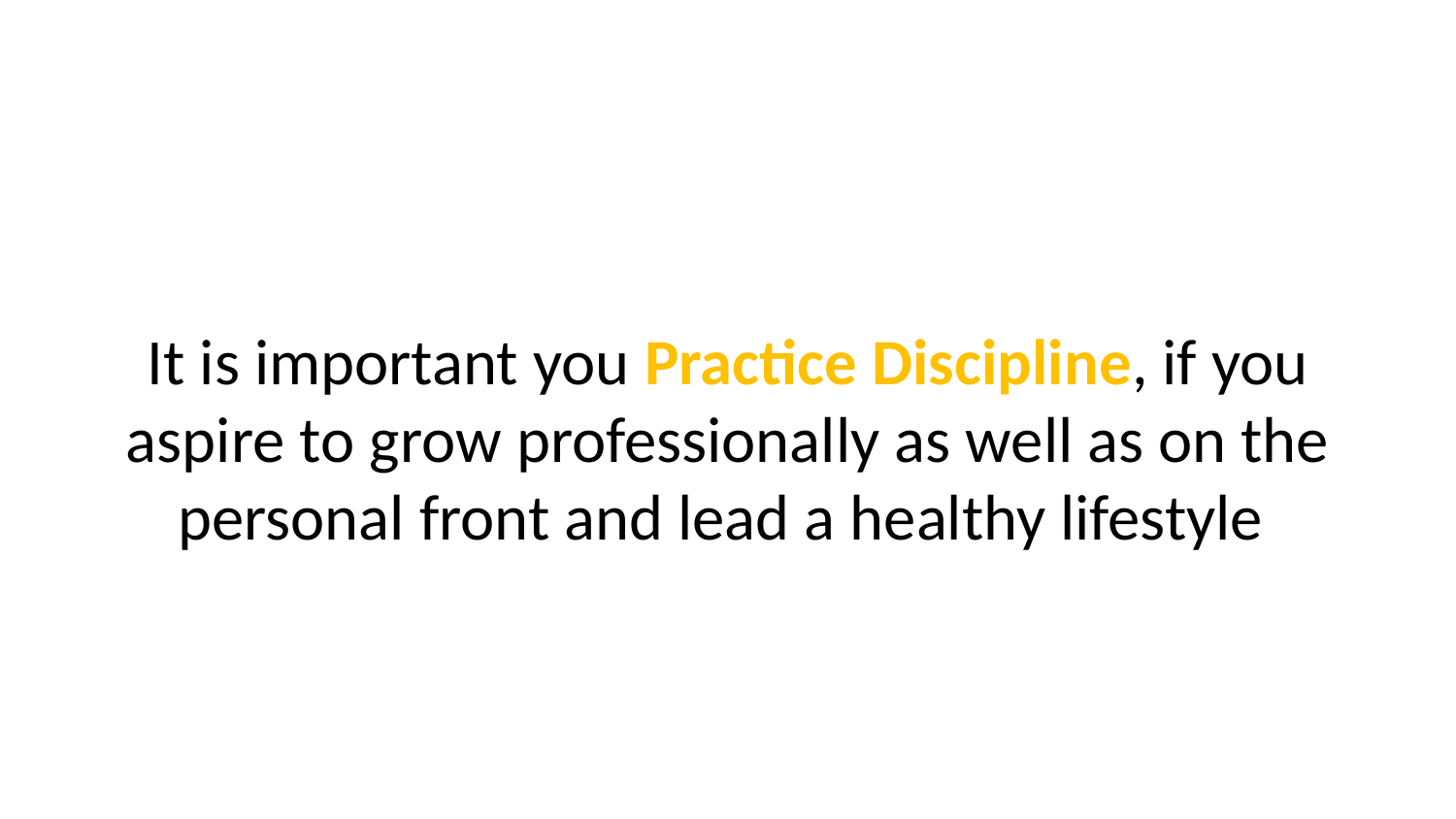

It is important you Practice Discipline, if you aspire to grow professionally as well as on the personal front and lead a healthy lifestyle